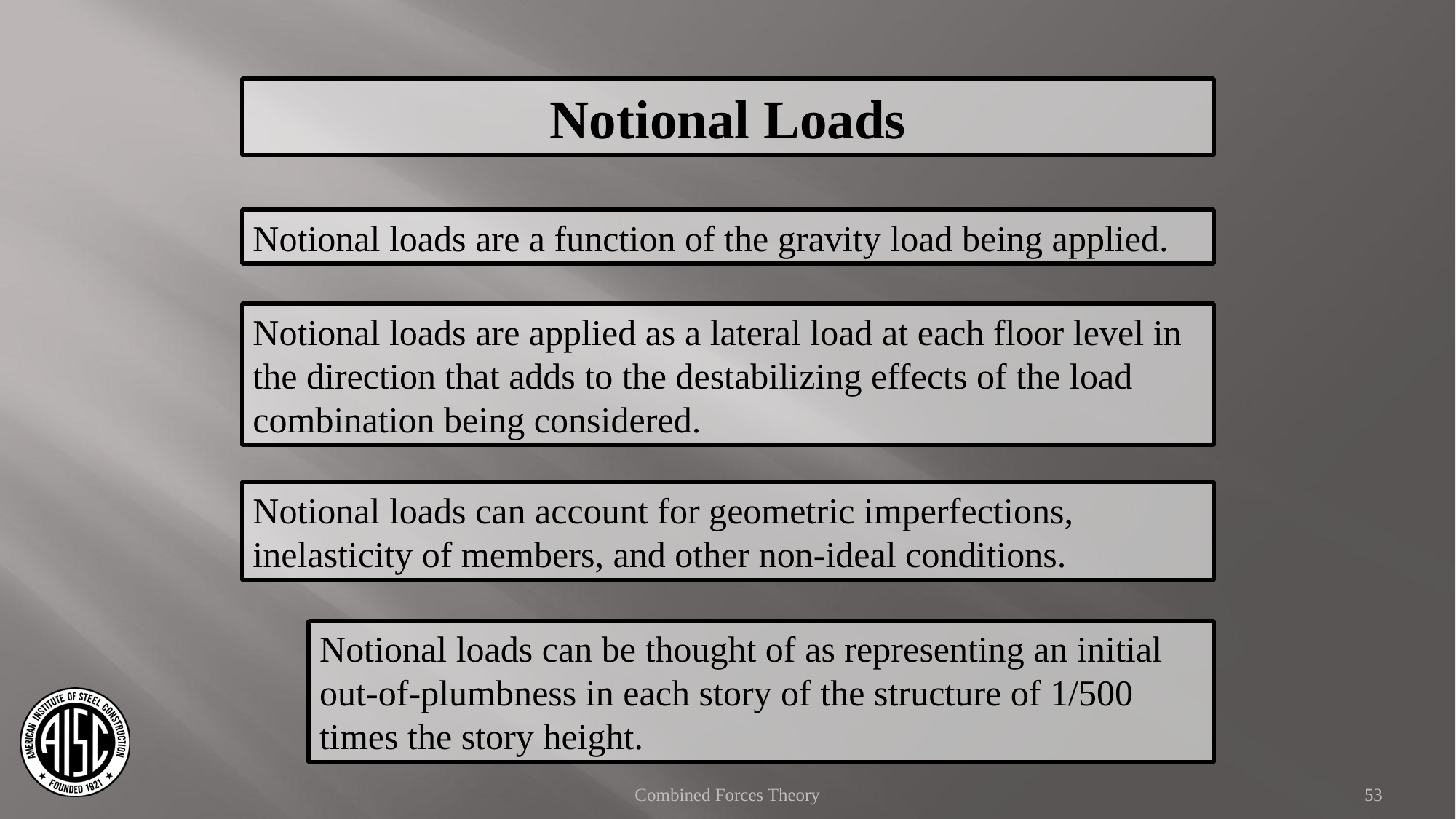

Notional Loads
Notional loads are a function of the gravity load being applied.
Notional loads are applied as a lateral load at each floor level in the direction that adds to the destabilizing effects of the load combination being considered.
Notional loads can account for geometric imperfections, inelasticity of members, and other non-ideal conditions.
Notional loads can be thought of as representing an initial out-of-plumbness in each story of the structure of 1/500 times the story height.
Combined Forces Theory
53